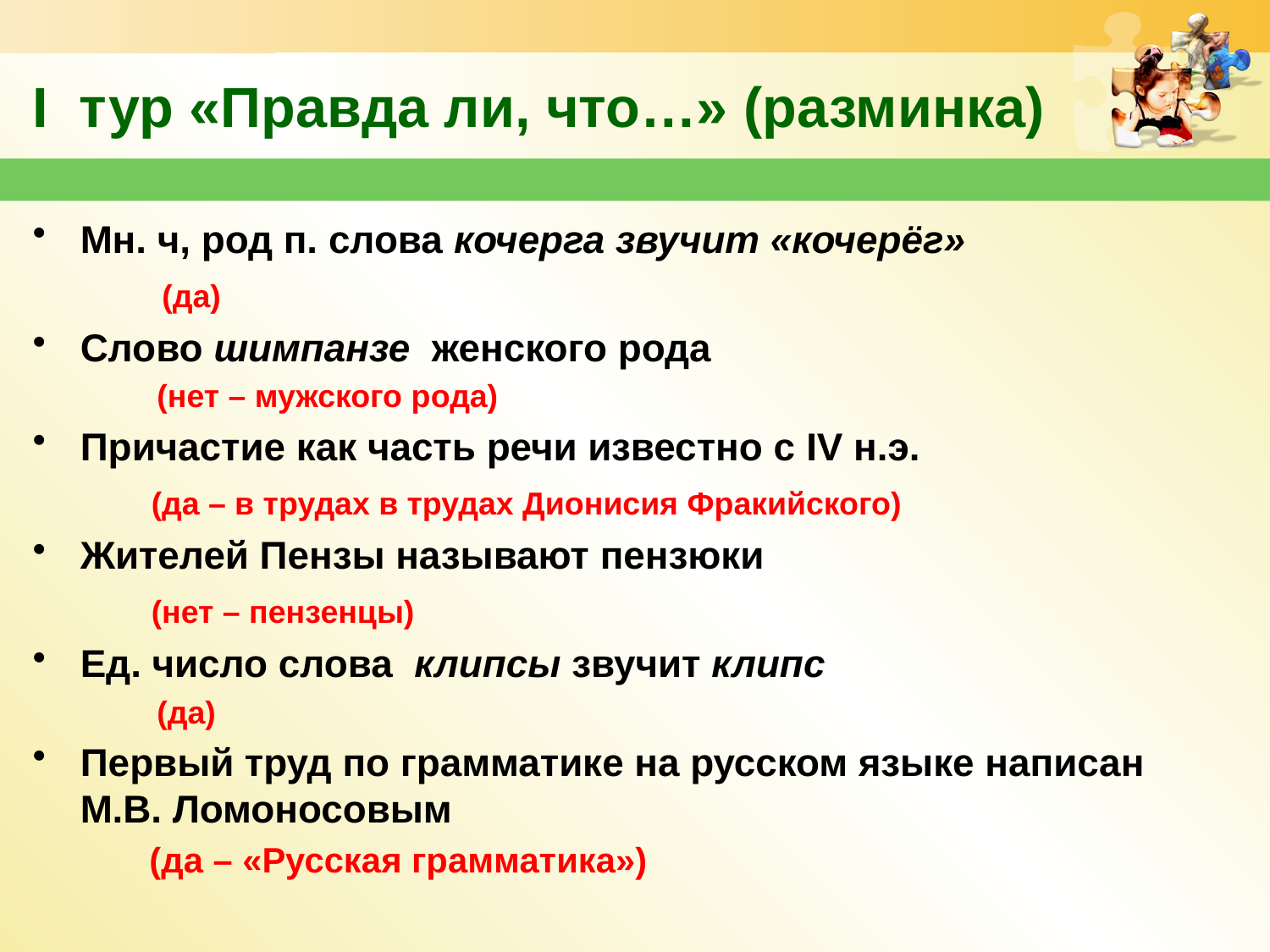

# I  тур «Правда ли, что…» (разминка)
Мн. ч, род п. слова кочерга звучит «кочерёг»
            (да)
Слово шимпанзе  женского рода
              (нет – мужского рода)
Причастие как часть речи известно с IV н.э.
           (да – в трудах в трудах Дионисия Фракийского)
Жителей Пензы называют пензюки
           (нет – пензенцы)
Ед. число слова  клипсы звучит клипс
              (да)
Первый труд по грамматике на русском языке написан М.В. Ломоносовым
            (да – «Русская грамматика»)